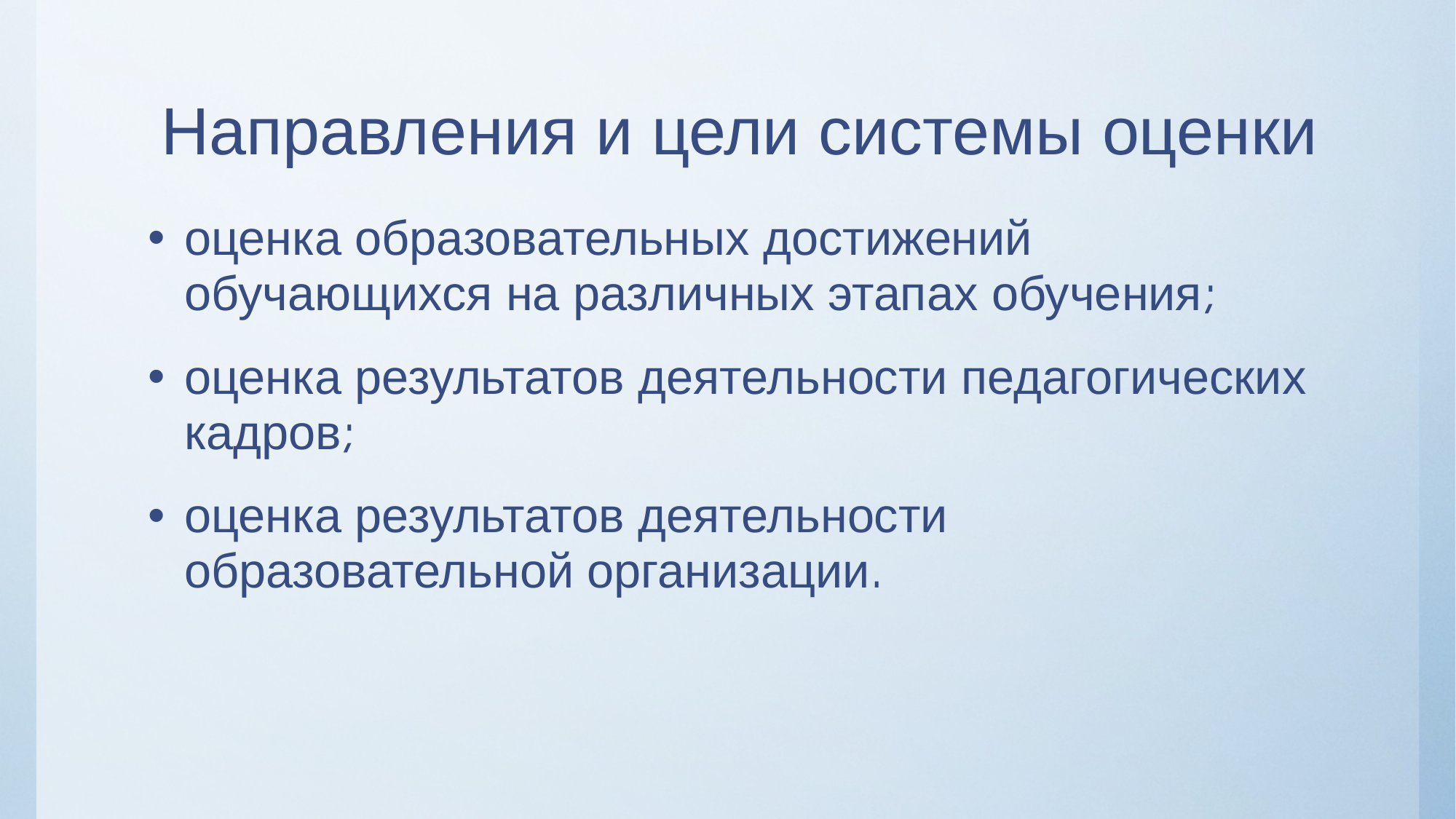

# Направления и цели системы оценки
оценка образовательных достижений обучающихся на различных этапах обучения;
оценка результатов деятельности педагогических кадров;
оценка результатов деятельности образовательной организации.